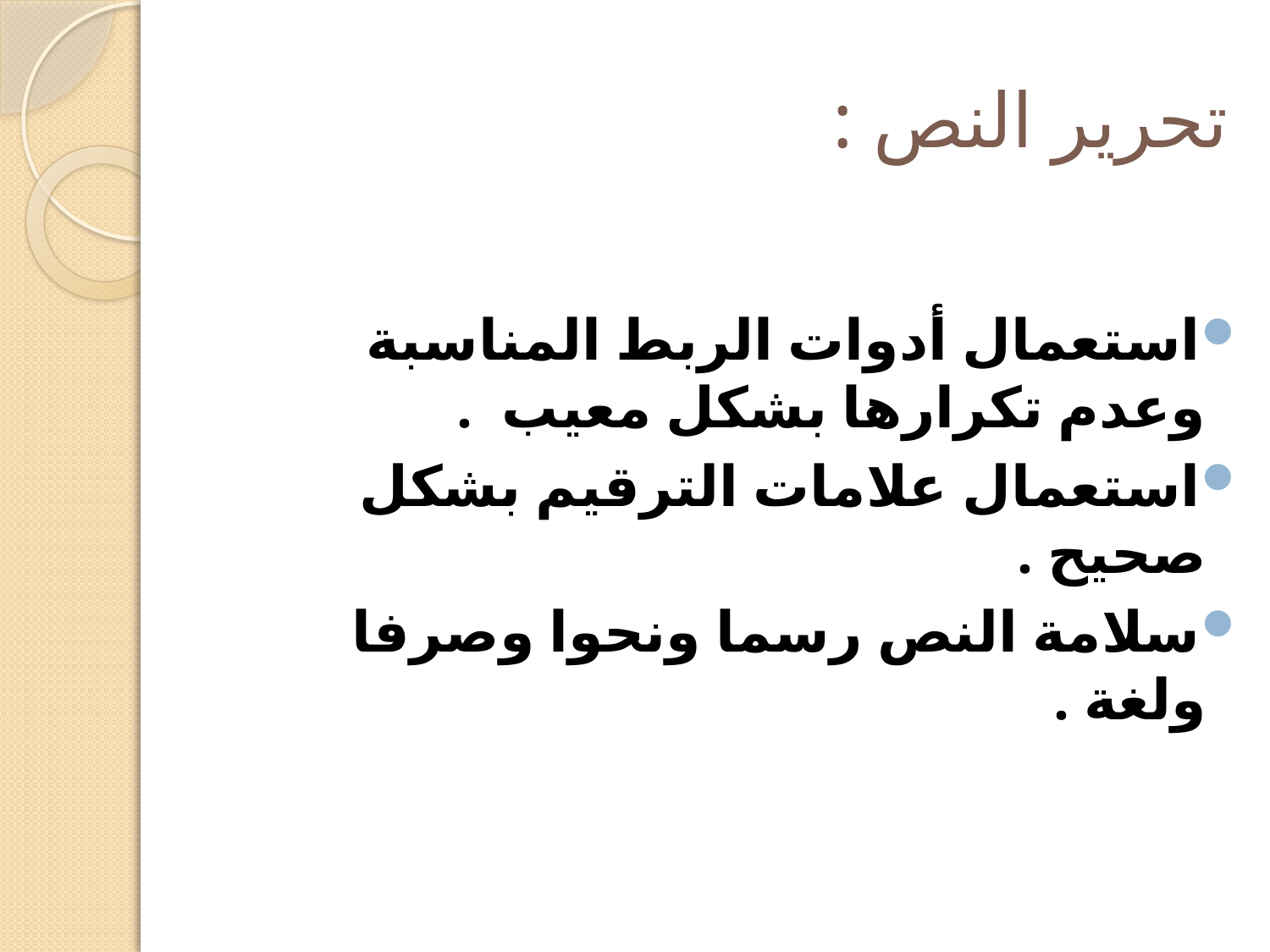

# تحرير النص :
استعمال أدوات الربط المناسبة وعدم تكرارها بشكل معيب  .
استعمال علامات الترقيم بشكل صحيح .
سلامة النص رسما ونحوا وصرفا ولغة .